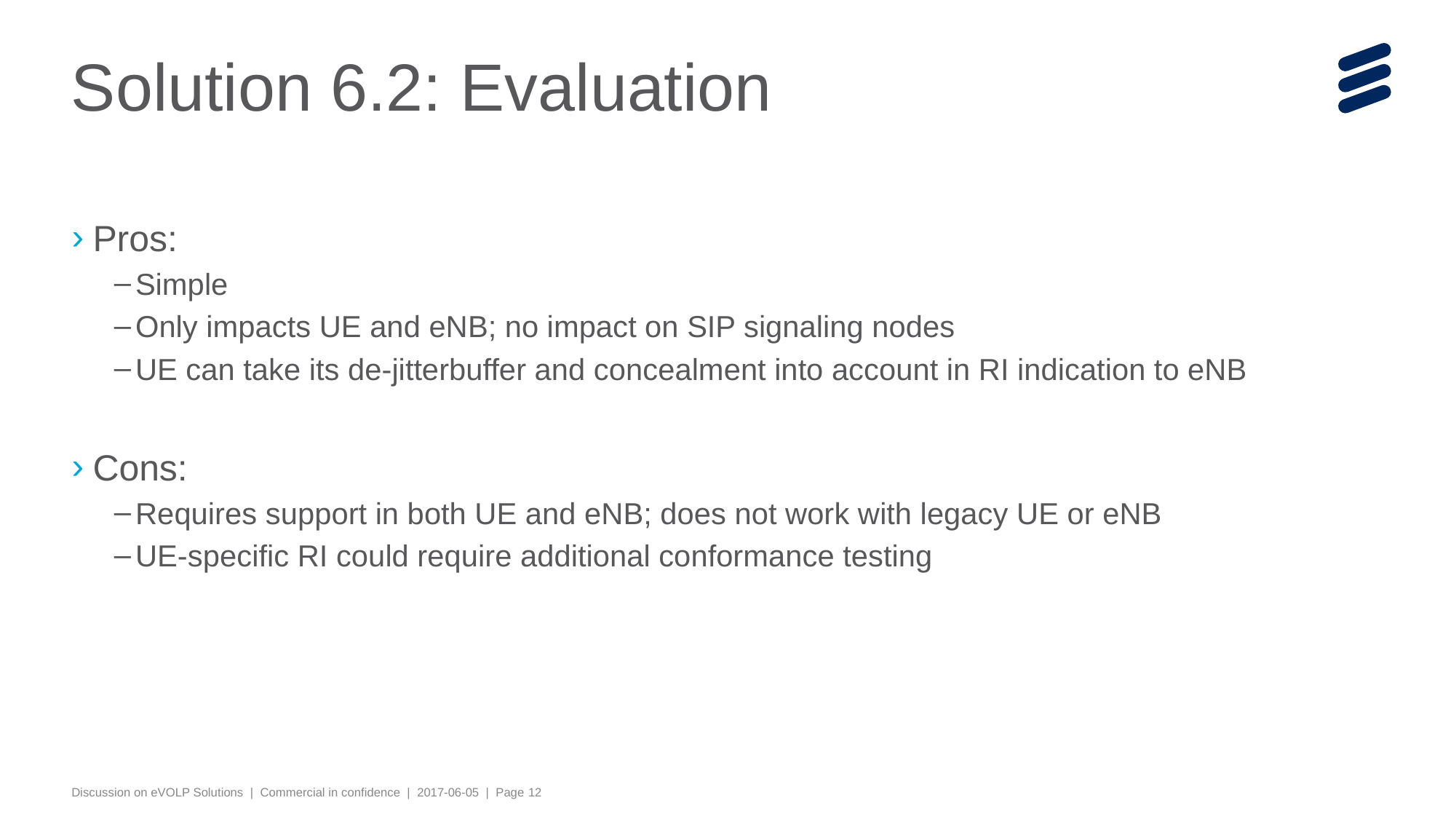

# Solution 6.2: Evaluation
Pros:
Simple
Only impacts UE and eNB; no impact on SIP signaling nodes
UE can take its de-jitterbuffer and concealment into account in RI indication to eNB

Cons:
Requires support in both UE and eNB; does not work with legacy UE or eNB
UE-specific RI could require additional conformance testing